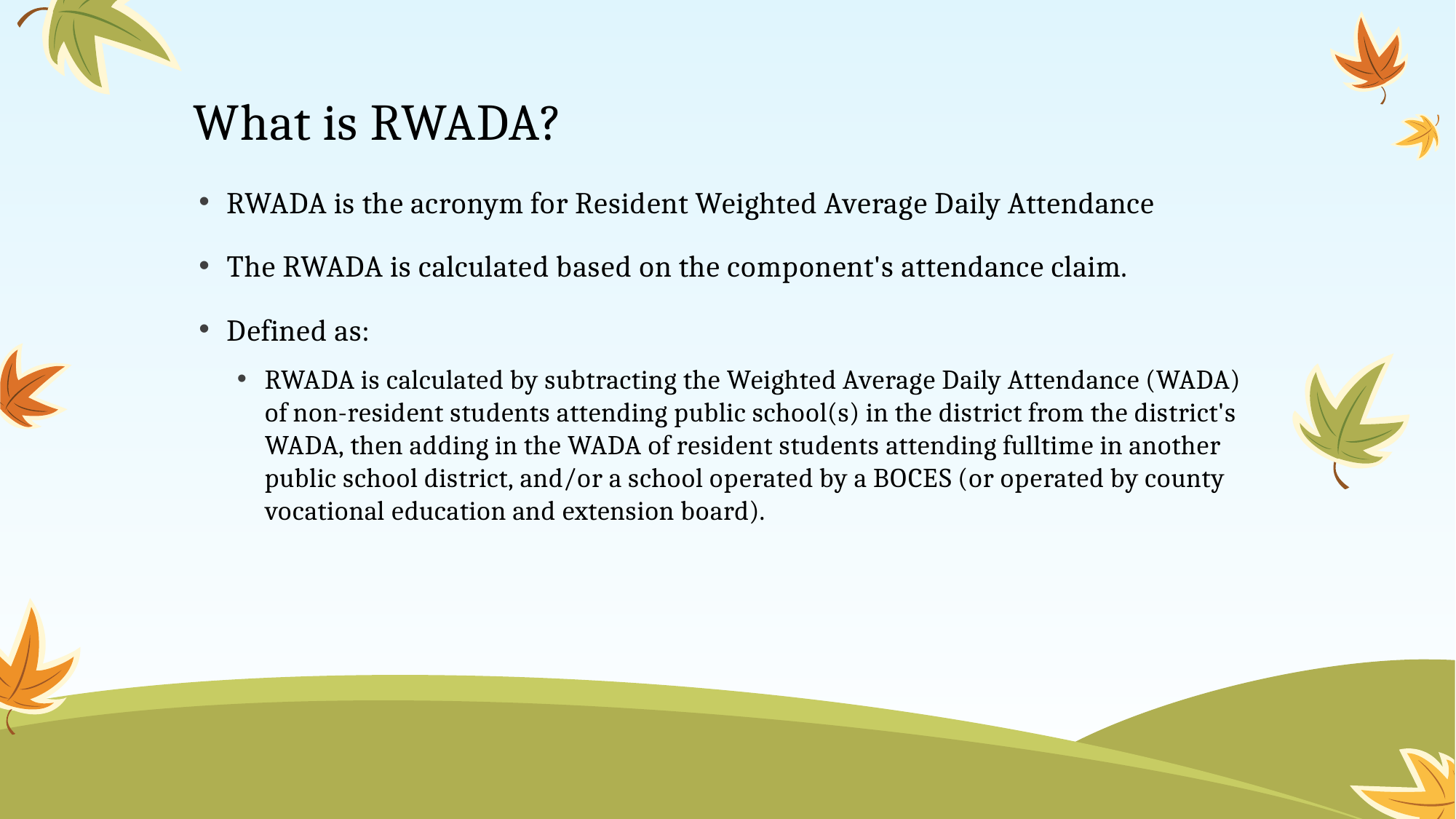

# What is RWADA?
RWADA is the acronym for Resident Weighted Average Daily Attendance
The RWADA is calculated based on the component's attendance claim.
Defined as:
RWADA is calculated by subtracting the Weighted Average Daily Attendance (WADA) of non-resident students attending public school(s) in the district from the district's WADA, then adding in the WADA of resident students attending fulltime in another public school district, and/or a school operated by a BOCES (or operated by county vocational education and extension board).